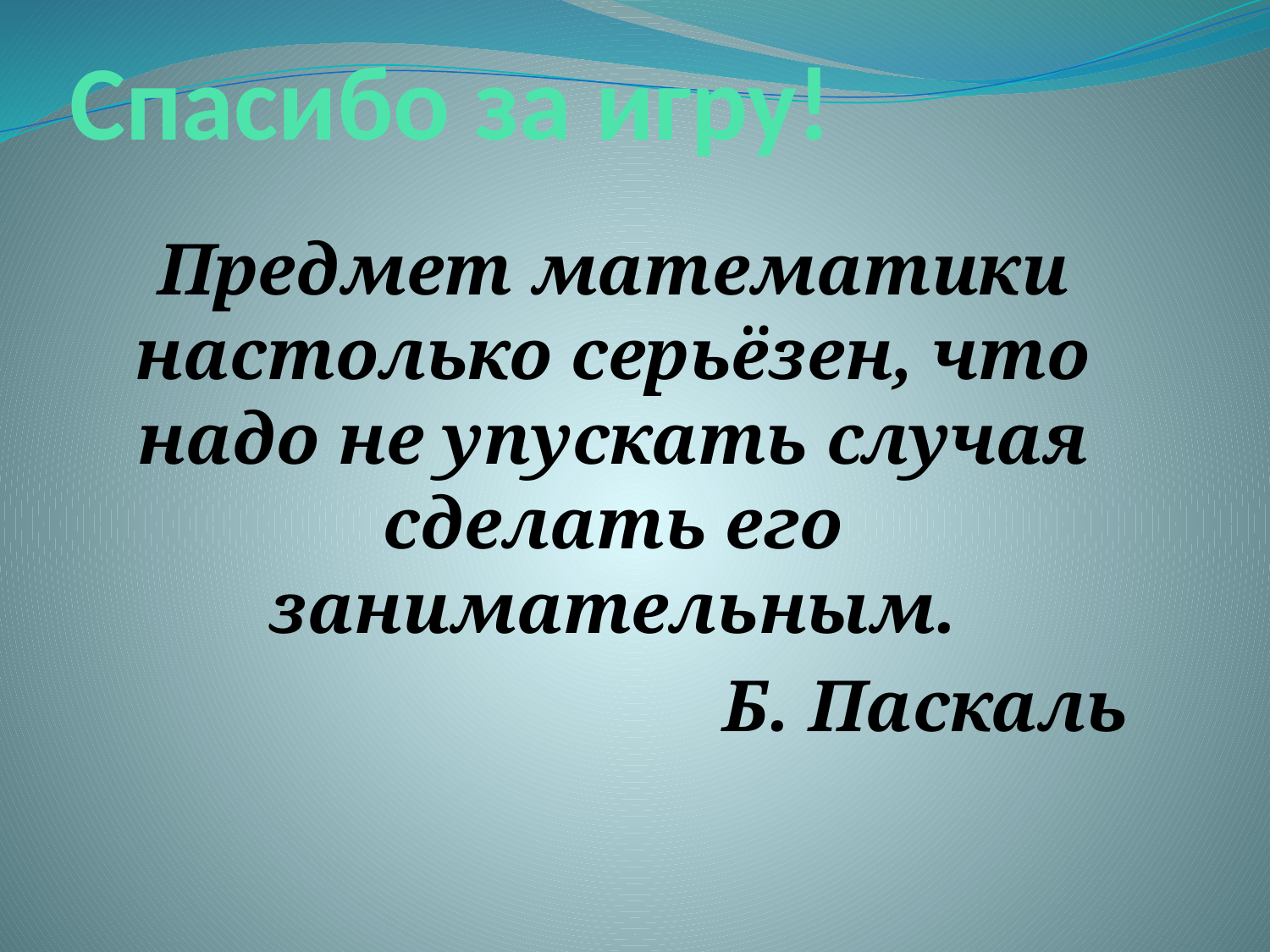

# Спасибо за игру!
Предмет математики настолько серьёзен, что надо не упускать случая сделать его занимательным.
Б. Паскаль